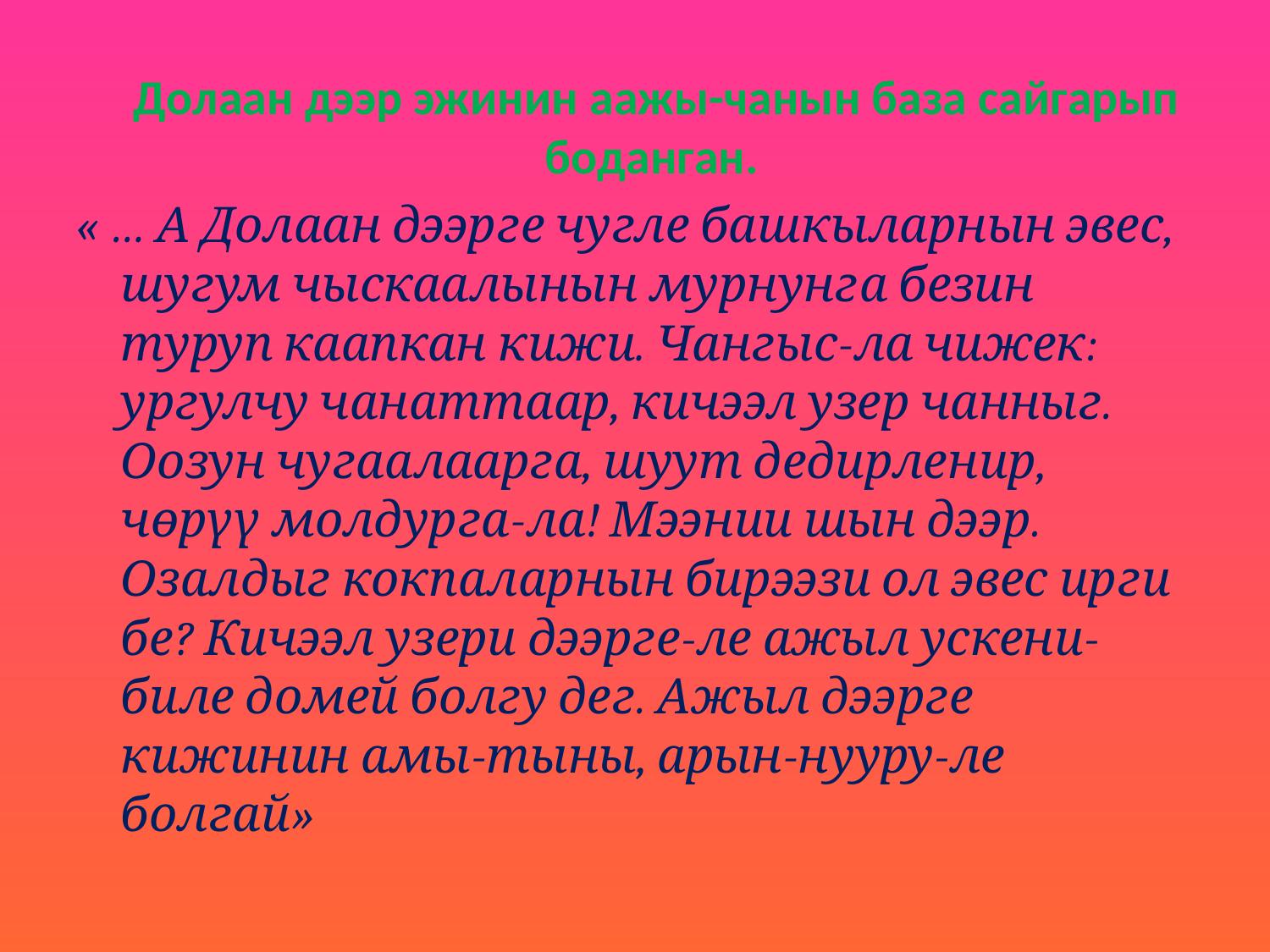

Долаан дээр эжинин аажы-чанын база сайгарып боданган.
« … А Долаан дээрге чугле башкыларнын эвес, шугум чыскаалынын мурнунга безин туруп каапкан кижи. Чангыс-ла чижек: ургулчу чанаттаар, кичээл узер чанныг. Оозун чугаалаарга, шуут дедирленир, чөрүү молдурга-ла! Мээнии шын дээр. Озалдыг кокпаларнын бирээзи ол эвес ирги бе? Кичээл узери дээрге-ле ажыл ускени-биле домей болгу дег. Ажыл дээрге кижинин амы-тыны, арын-нууру-ле болгай»